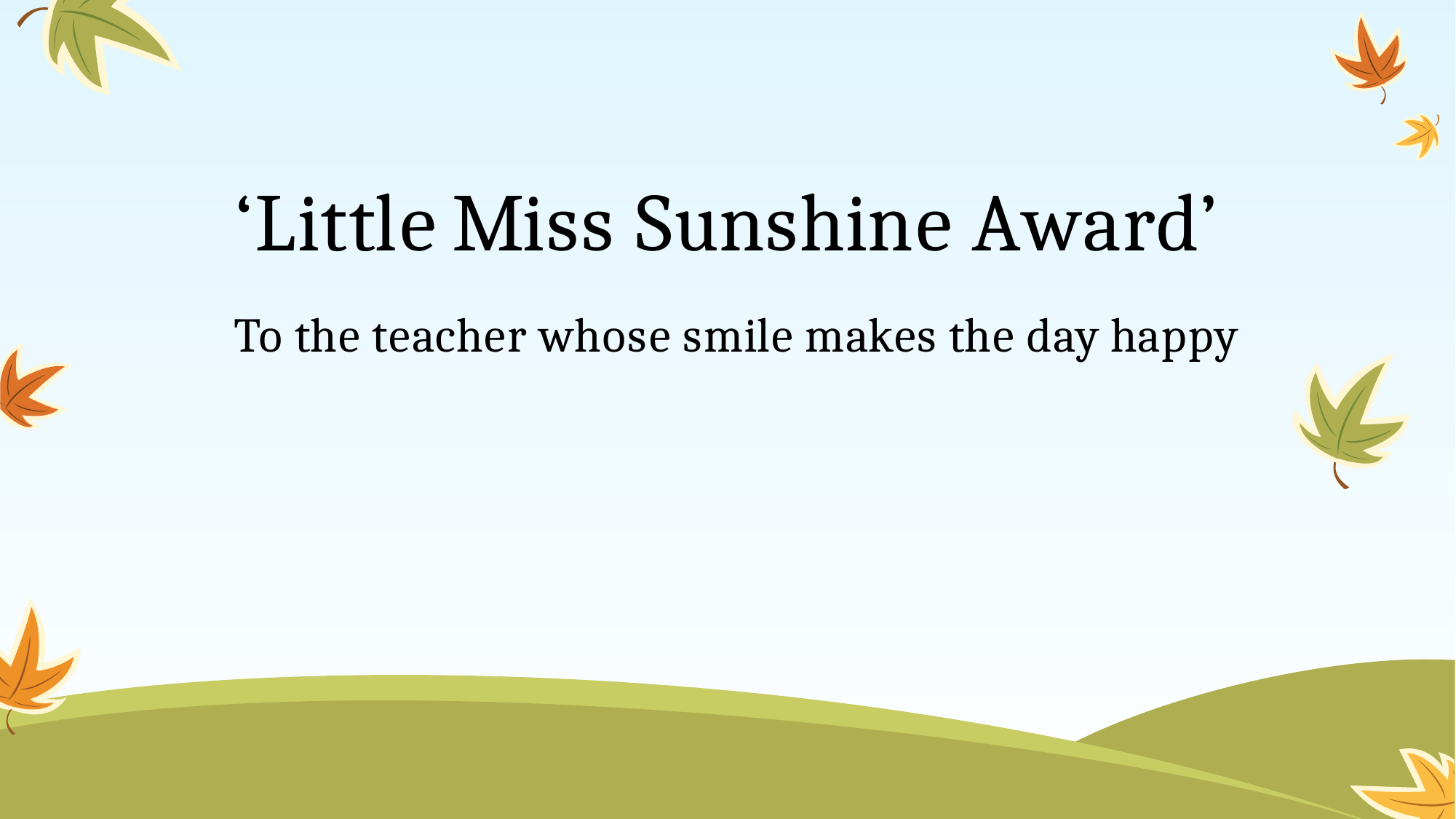

# ‘Little Miss Sunshine Award’
To the teacher whose smile makes the day happy